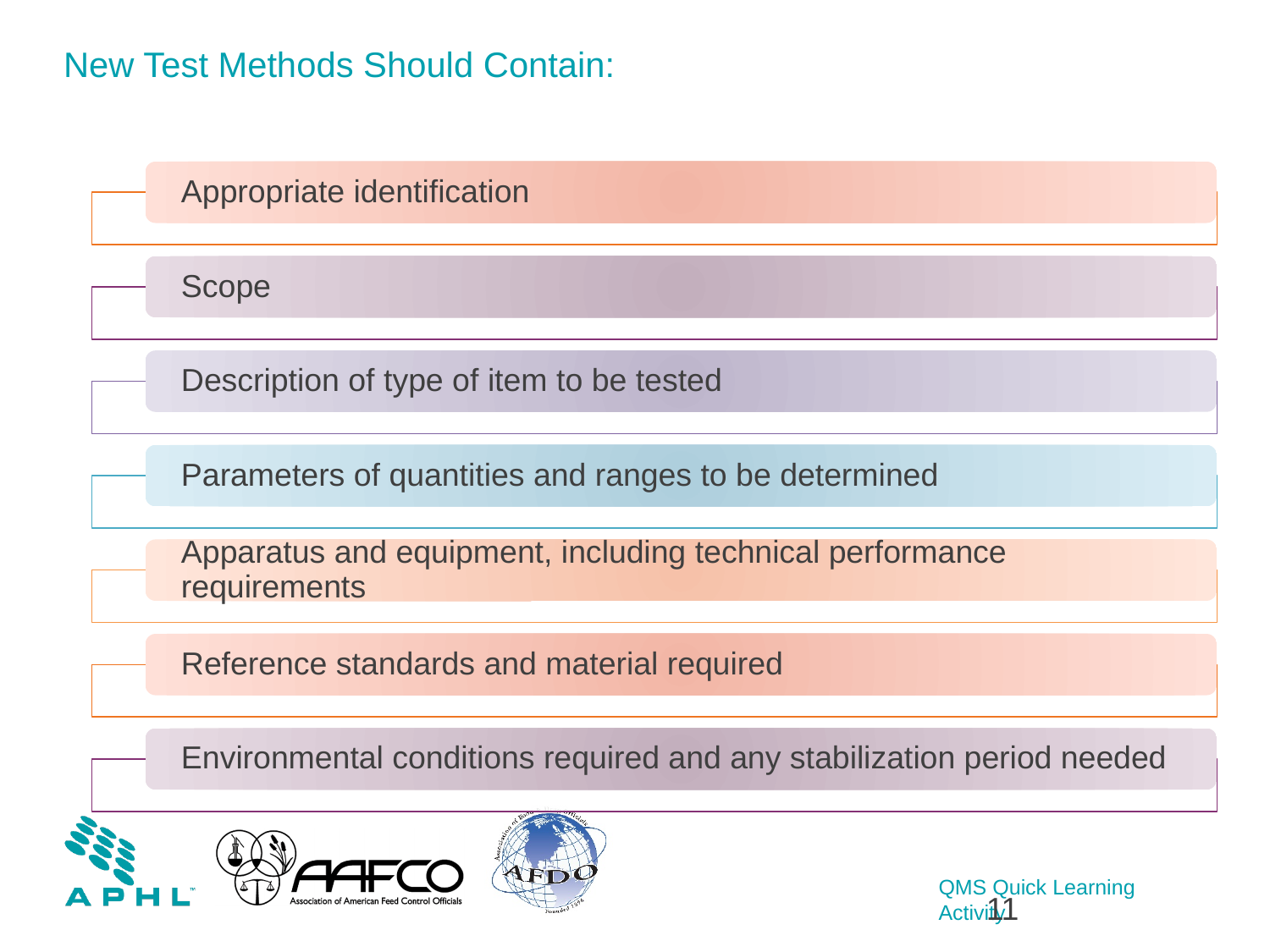

# New Test Methods Should Contain:
Appropriate identification
Scope
Description of type of item to be tested
Parameters of quantities and ranges to be determined
Apparatus and equipment, including technical performance requirements
Reference standards and material required
Environmental conditions required and any stabilization period needed
11